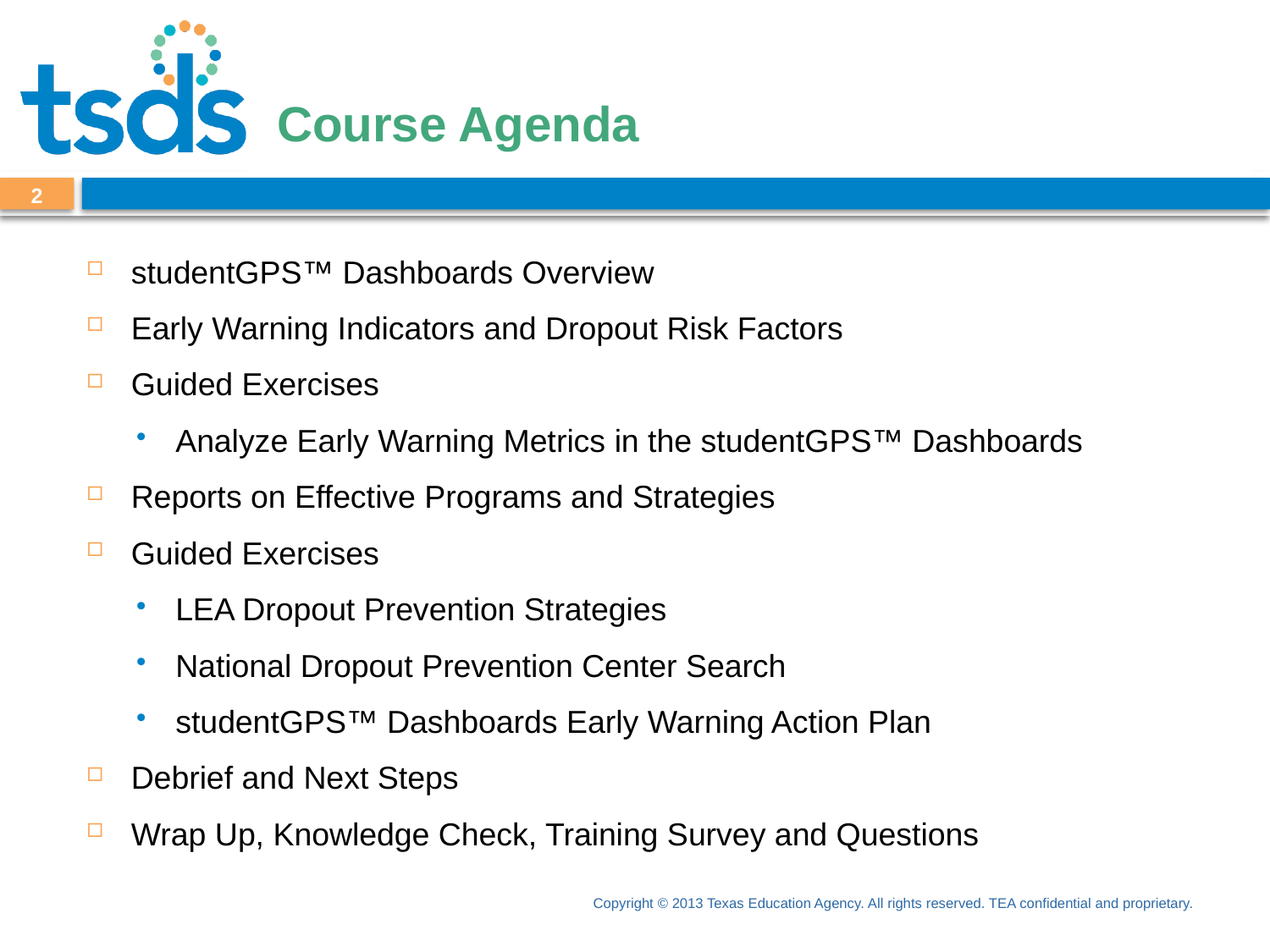

# Course Agenda
2
studentGPS™ Dashboards Overview
Early Warning Indicators and Dropout Risk Factors
Guided Exercises
Analyze Early Warning Metrics in the studentGPS™ Dashboards
Reports on Effective Programs and Strategies
Guided Exercises
LEA Dropout Prevention Strategies
National Dropout Prevention Center Search
studentGPS™ Dashboards Early Warning Action Plan
Debrief and Next Steps
Wrap Up, Knowledge Check, Training Survey and Questions